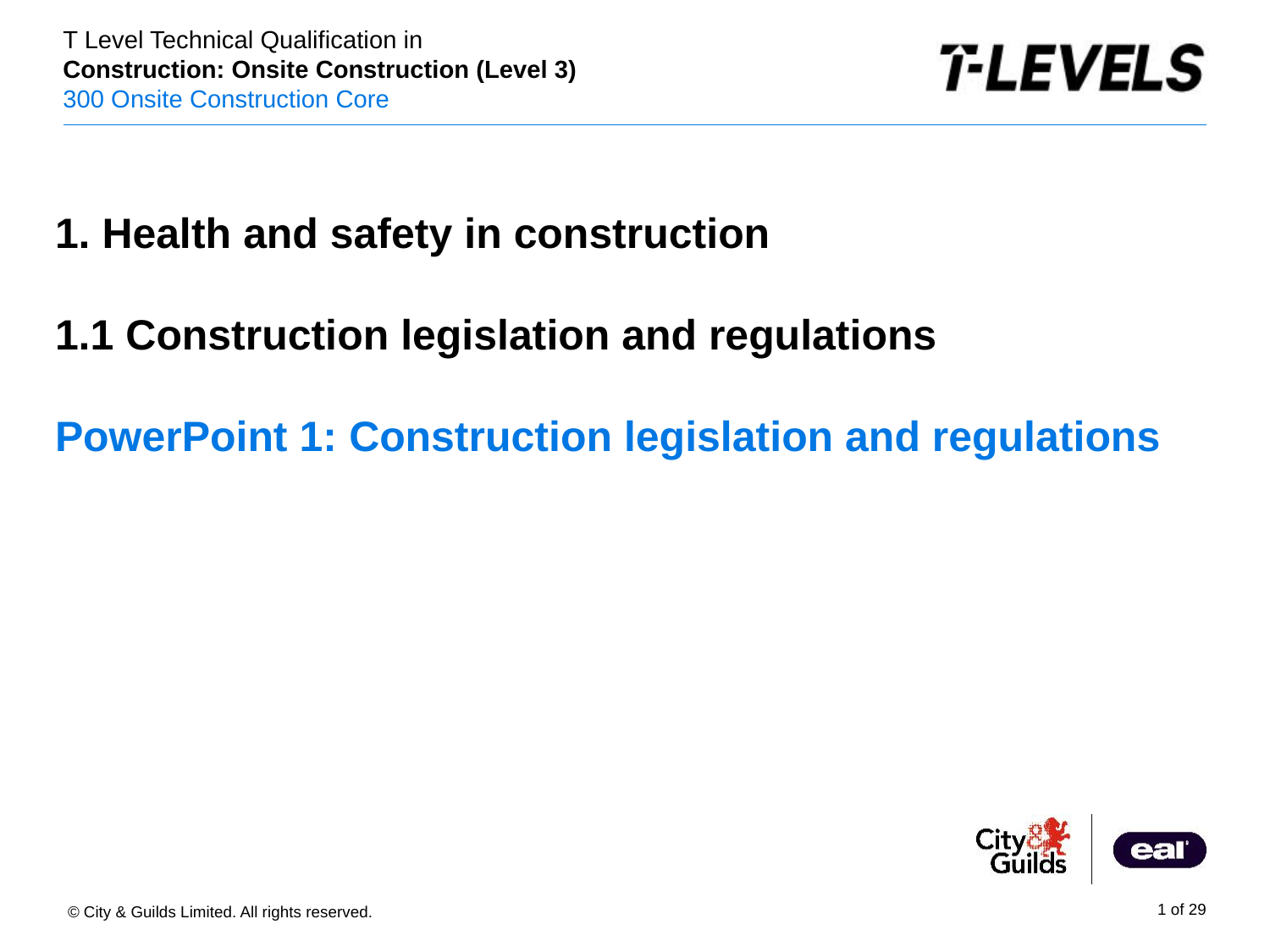

1. Health and safety in construction

1.1 Construction legislation and regulations

PowerPoint 1: Construction legislation and regulations